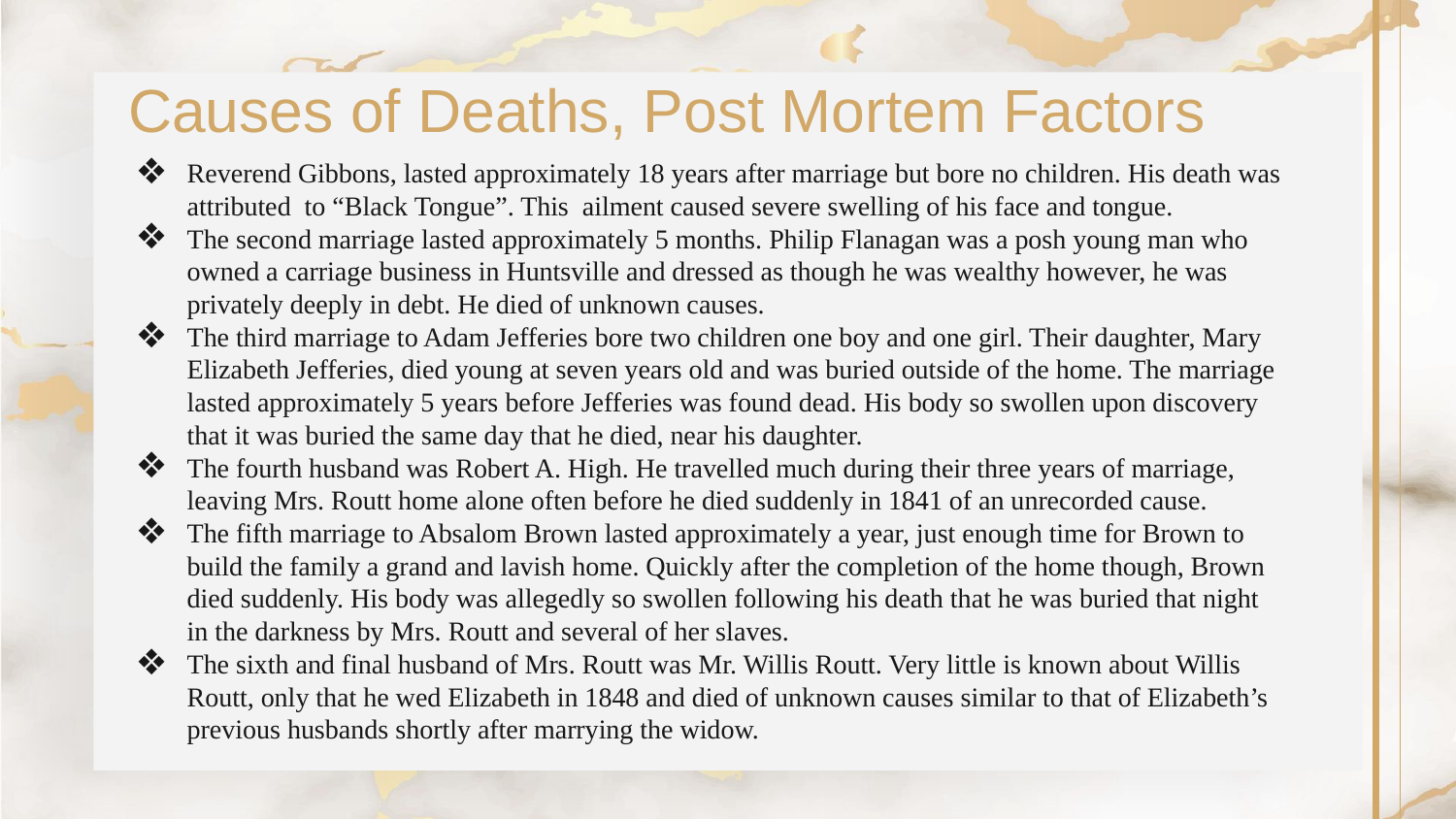

# Causes of Deaths, Post Mortem Factors
Reverend Gibbons, lasted approximately 18 years after marriage but bore no children. His death was attributed  to “Black Tongue”. This  ailment caused severe swelling of his face and tongue.
The second marriage lasted approximately 5 months. Philip Flanagan was a posh young man who owned a carriage business in Huntsville and dressed as though he was wealthy however, he was privately deeply in debt. He died of unknown causes.
The third marriage to Adam Jefferies bore two children one boy and one girl. Their daughter, Mary Elizabeth Jefferies, died young at seven years old and was buried outside of the home. The marriage lasted approximately 5 years before Jefferies was found dead. His body so swollen upon discovery that it was buried the same day that he died, near his daughter.
The fourth husband was Robert A. High. He travelled much during their three years of marriage, leaving Mrs. Routt home alone often before he died suddenly in 1841 of an unrecorded cause.
The fifth marriage to Absalom Brown lasted approximately a year, just enough time for Brown to build the family a grand and lavish home. Quickly after the completion of the home though, Brown died suddenly. His body was allegedly so swollen following his death that he was buried that night in the darkness by Mrs. Routt and several of her slaves.
The sixth and final husband of Mrs. Routt was Mr. Willis Routt. Very little is known about Willis Routt, only that he wed Elizabeth in 1848 and died of unknown causes similar to that of Elizabeth’s previous husbands shortly after marrying the widow.